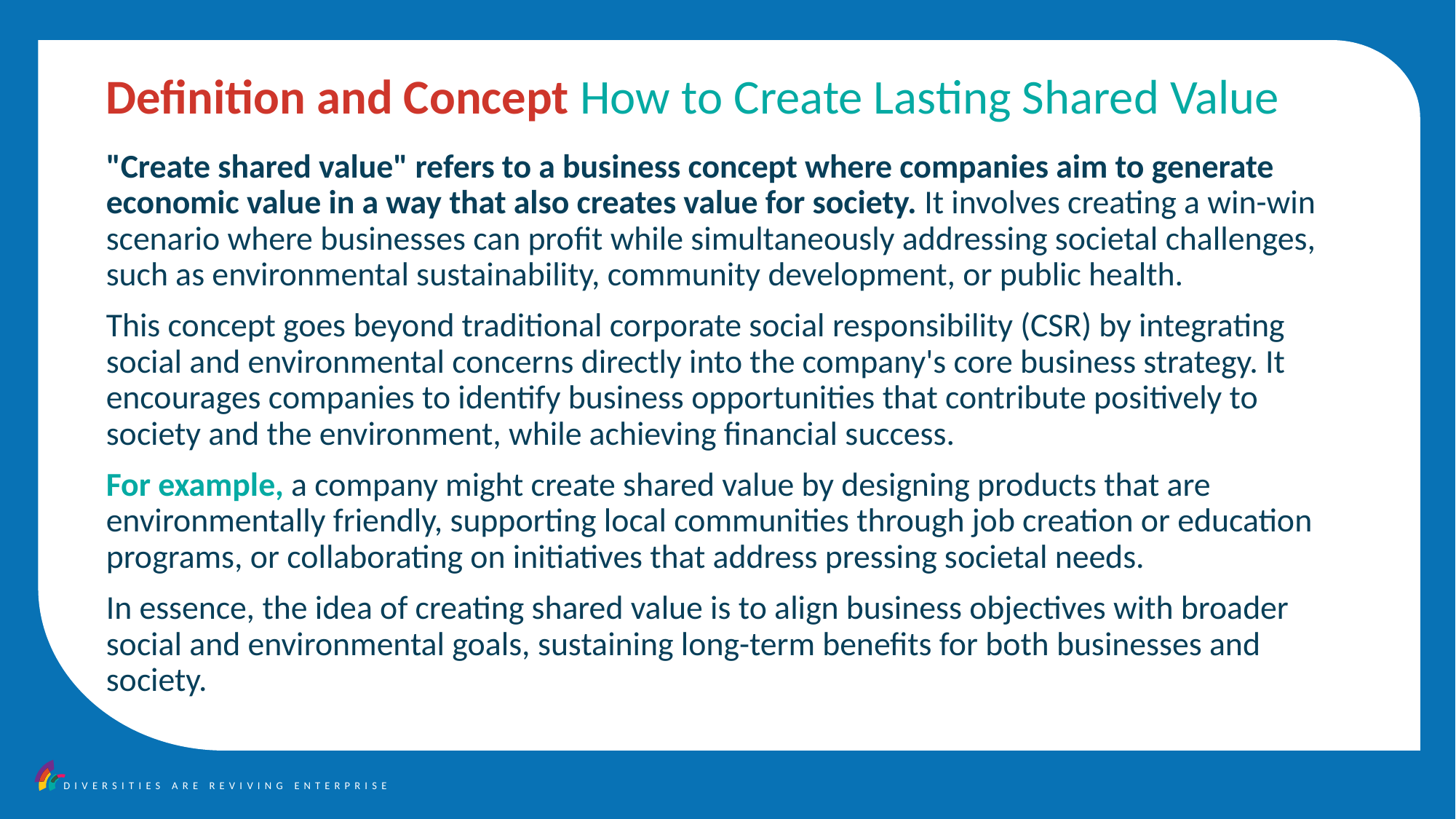

Definition and Concept How to Create Lasting Shared Value
"Create shared value" refers to a business concept where companies aim to generate economic value in a way that also creates value for society. It involves creating a win-win scenario where businesses can profit while simultaneously addressing societal challenges, such as environmental sustainability, community development, or public health.
This concept goes beyond traditional corporate social responsibility (CSR) by integrating social and environmental concerns directly into the company's core business strategy. It encourages companies to identify business opportunities that contribute positively to society and the environment, while achieving financial success.
For example, a company might create shared value by designing products that are environmentally friendly, supporting local communities through job creation or education programs, or collaborating on initiatives that address pressing societal needs.
In essence, the idea of creating shared value is to align business objectives with broader social and environmental goals, sustaining long-term benefits for both businesses and society.